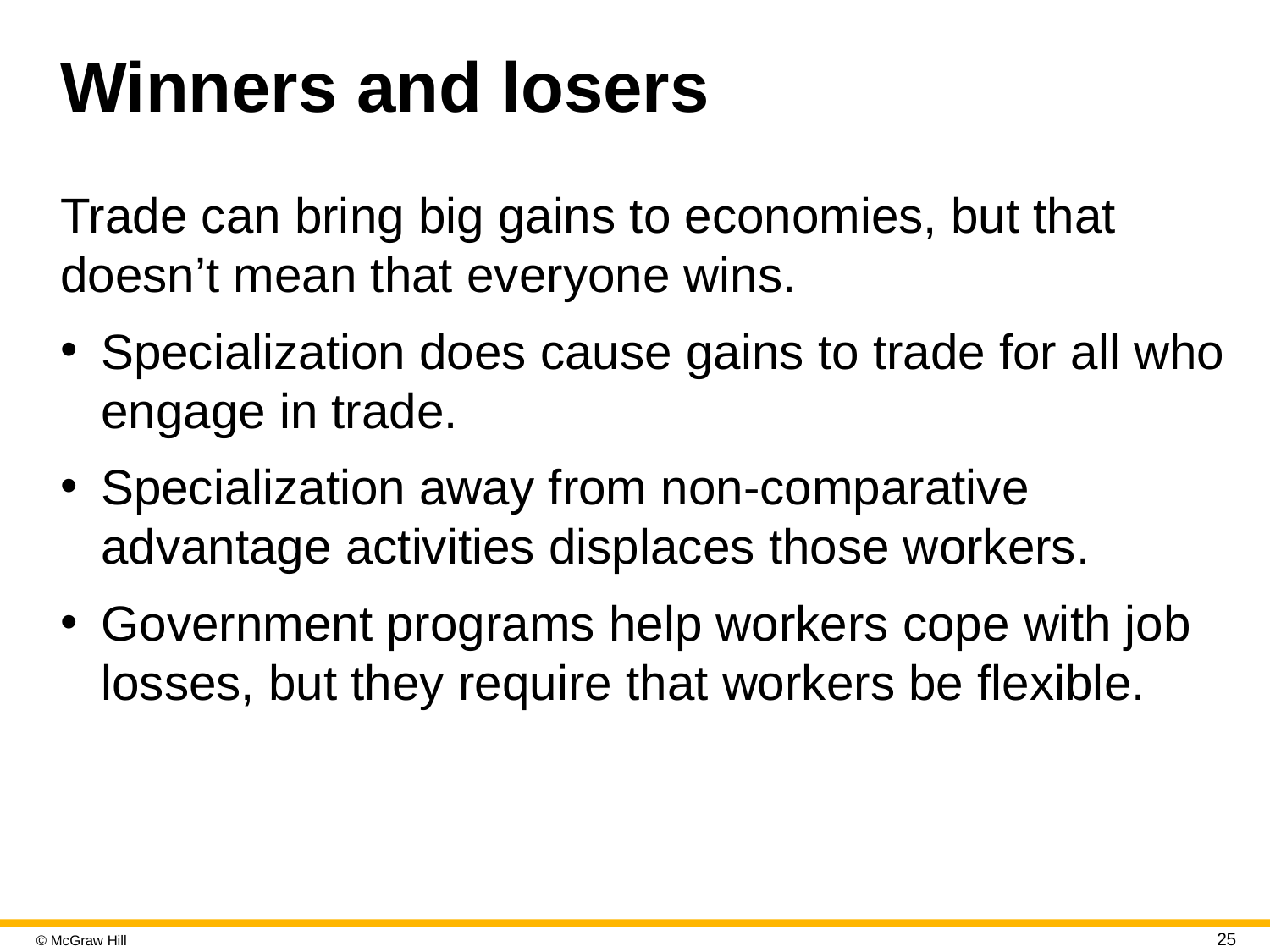

# Winners and losers
Trade can bring big gains to economies, but that doesn’t mean that everyone wins.
Specialization does cause gains to trade for all who engage in trade.
Specialization away from non-comparative advantage activities displaces those workers.
Government programs help workers cope with job losses, but they require that workers be flexible.